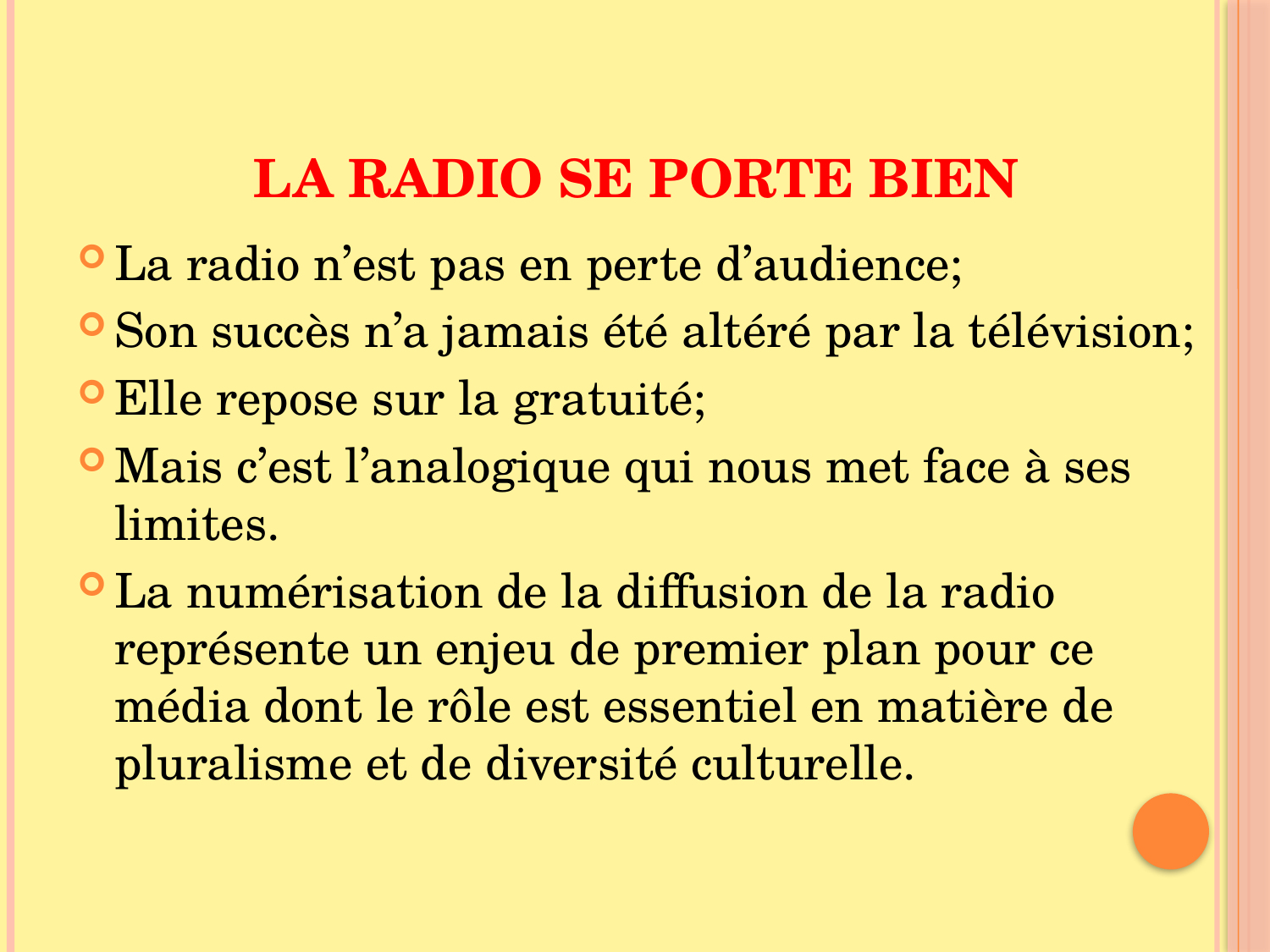

# La Radio se porte bien
La radio n’est pas en perte d’audience;
Son succès n’a jamais été altéré par la télévision;
Elle repose sur la gratuité;
Mais c’est l’analogique qui nous met face à ses limites.
La numérisation de la diffusion de la radio représente un enjeu de premier plan pour ce média dont le rôle est essentiel en matière de pluralisme et de diversité culturelle.